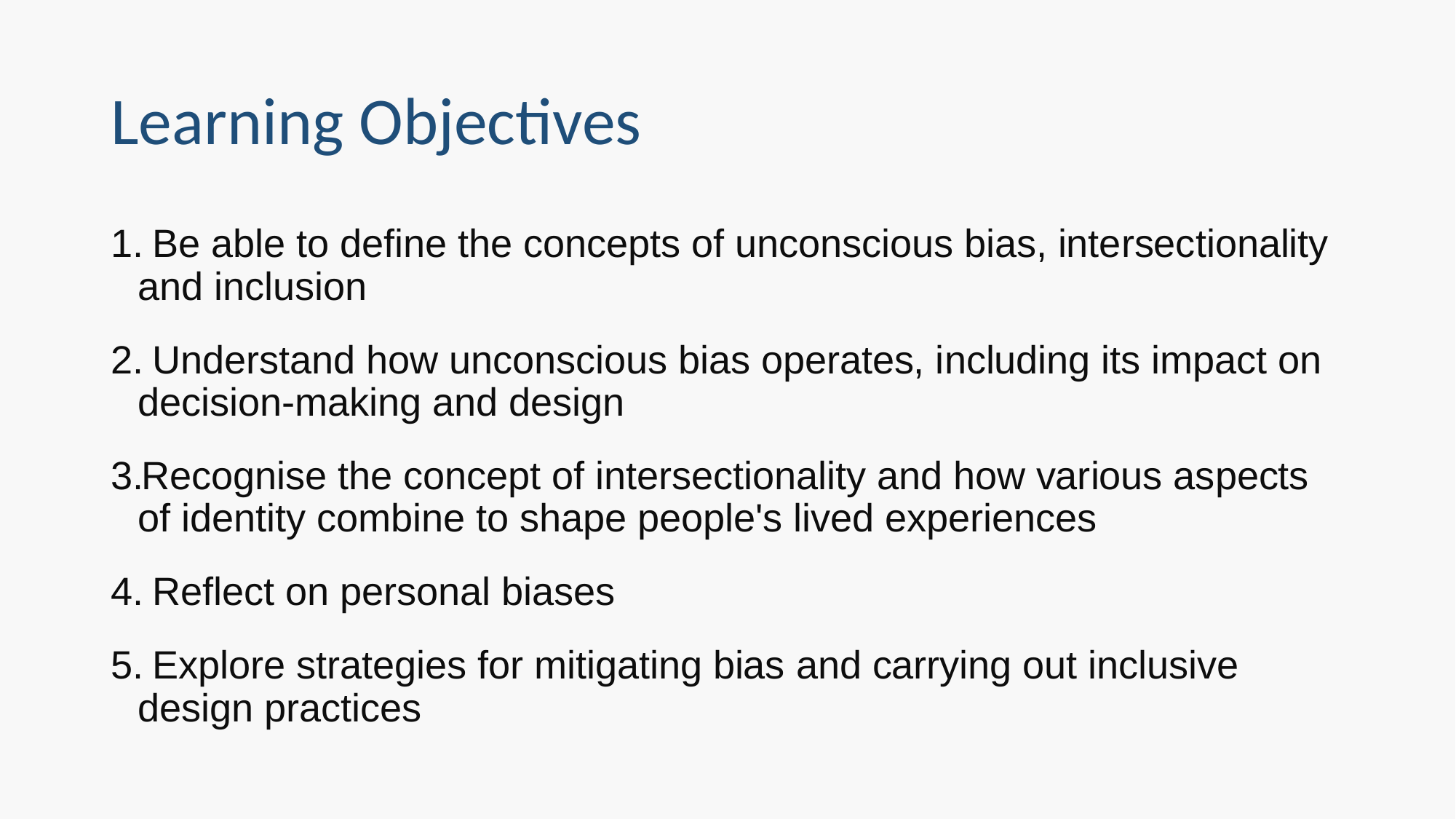

# Learning Objectives
 Be able to define the concepts of unconscious bias, intersectionality and inclusion
 Understand how unconscious bias operates, including its impact on decision-making and design
Recognise the concept of intersectionality and how various aspects of identity combine to shape people's lived experiences
 Reflect on personal biases
 Explore strategies for mitigating bias and carrying out inclusive design practices